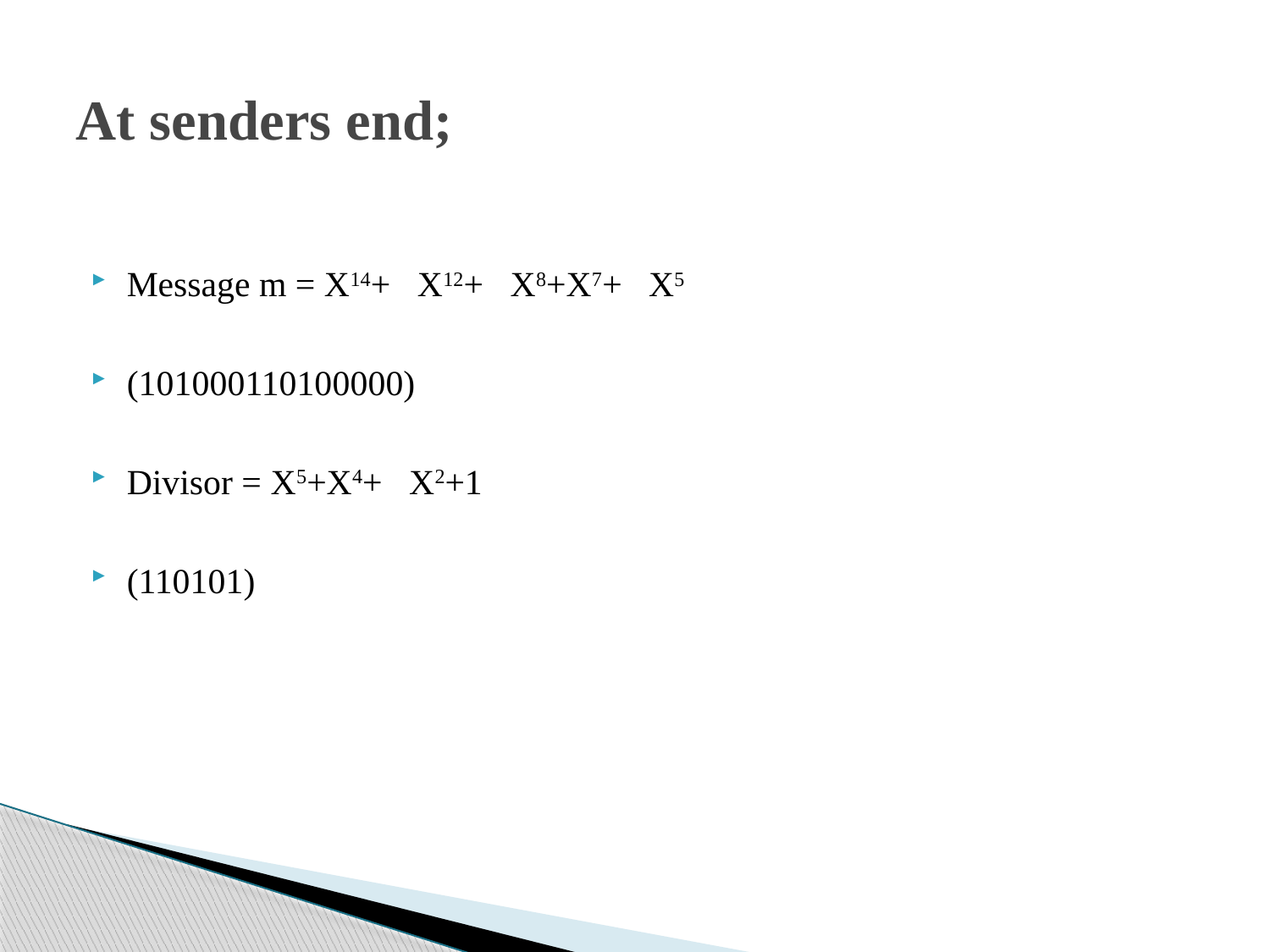

# At senders end;

Message m = X14+   X12+   X8+X7+   X5

(101000110100000)

Divisor = X5+X4+   X2+1

(110101)